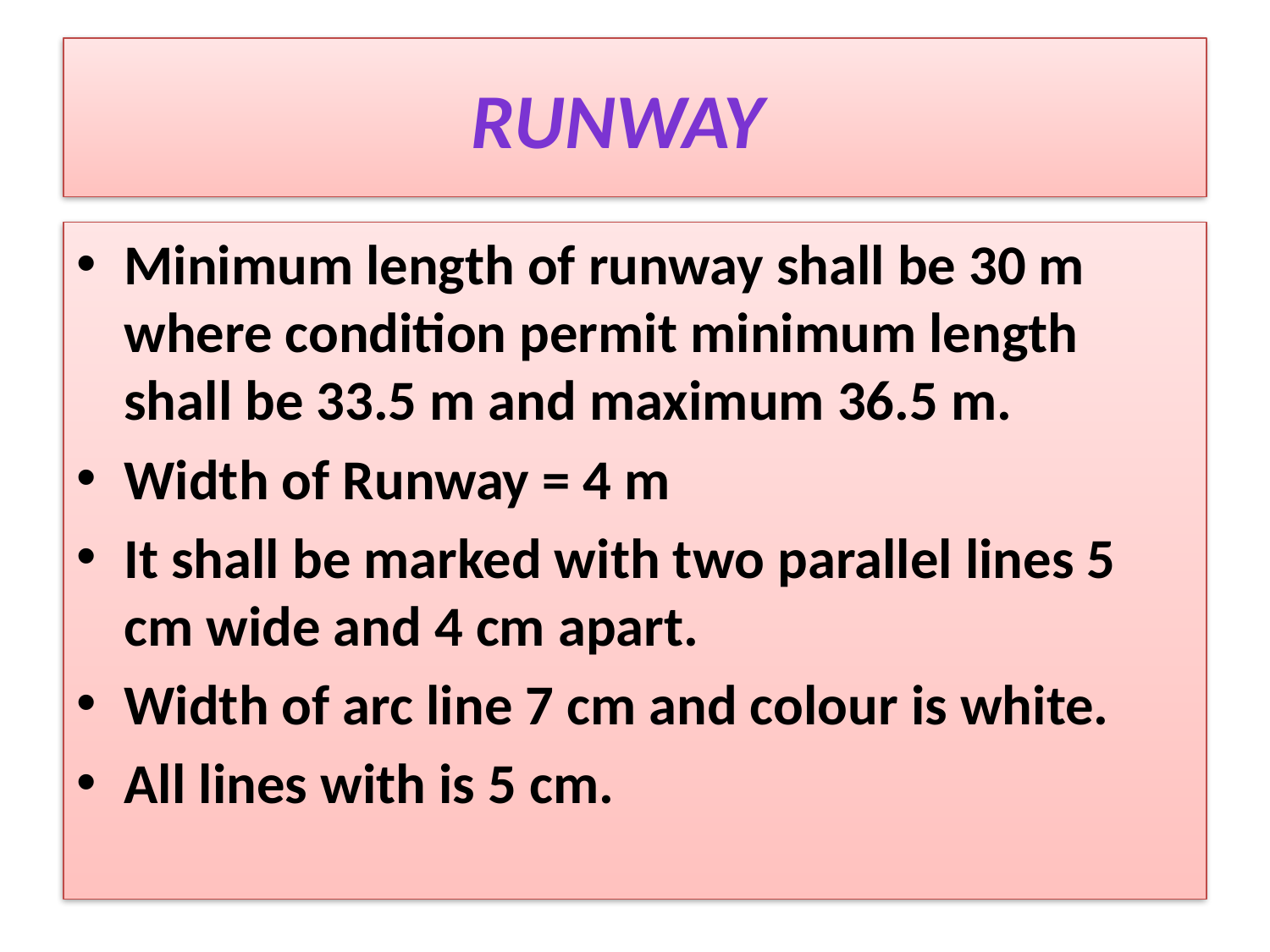

# Runway
Minimum length of runway shall be 30 m where condition permit minimum length shall be 33.5 m and maximum 36.5 m.
Width of Runway = 4 m
It shall be marked with two parallel lines 5 cm wide and 4 cm apart.
Width of arc line 7 cm and colour is white.
All lines with is 5 cm.